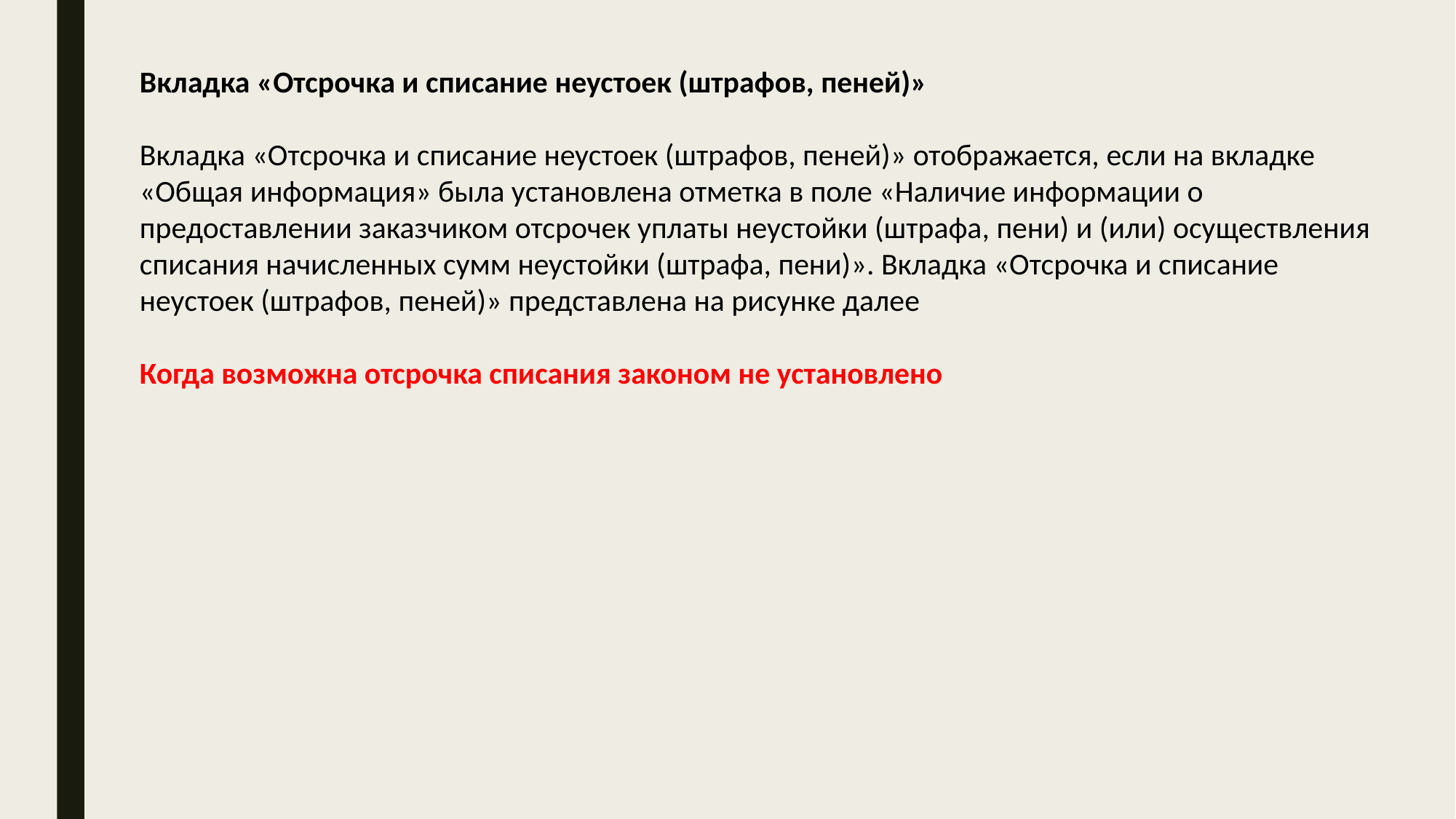

Вкладка «Отсрочка и списание неустоек (штрафов, пеней)»

Вкладка «Отсрочка и списание неустоек (штрафов, пеней)» отображается, если на вкладке «Общая информация» была установлена отметка в поле «Наличие информации о предоставлении заказчиком отсрочек уплаты неустойки (штрафа, пени) и (или) осуществления списания начисленных сумм неустойки (штрафа, пени)». Вкладка «Отсрочка и списание неустоек (штрафов, пеней)» представлена на рисунке далее

Когда возможна отсрочка списания законом не установлено